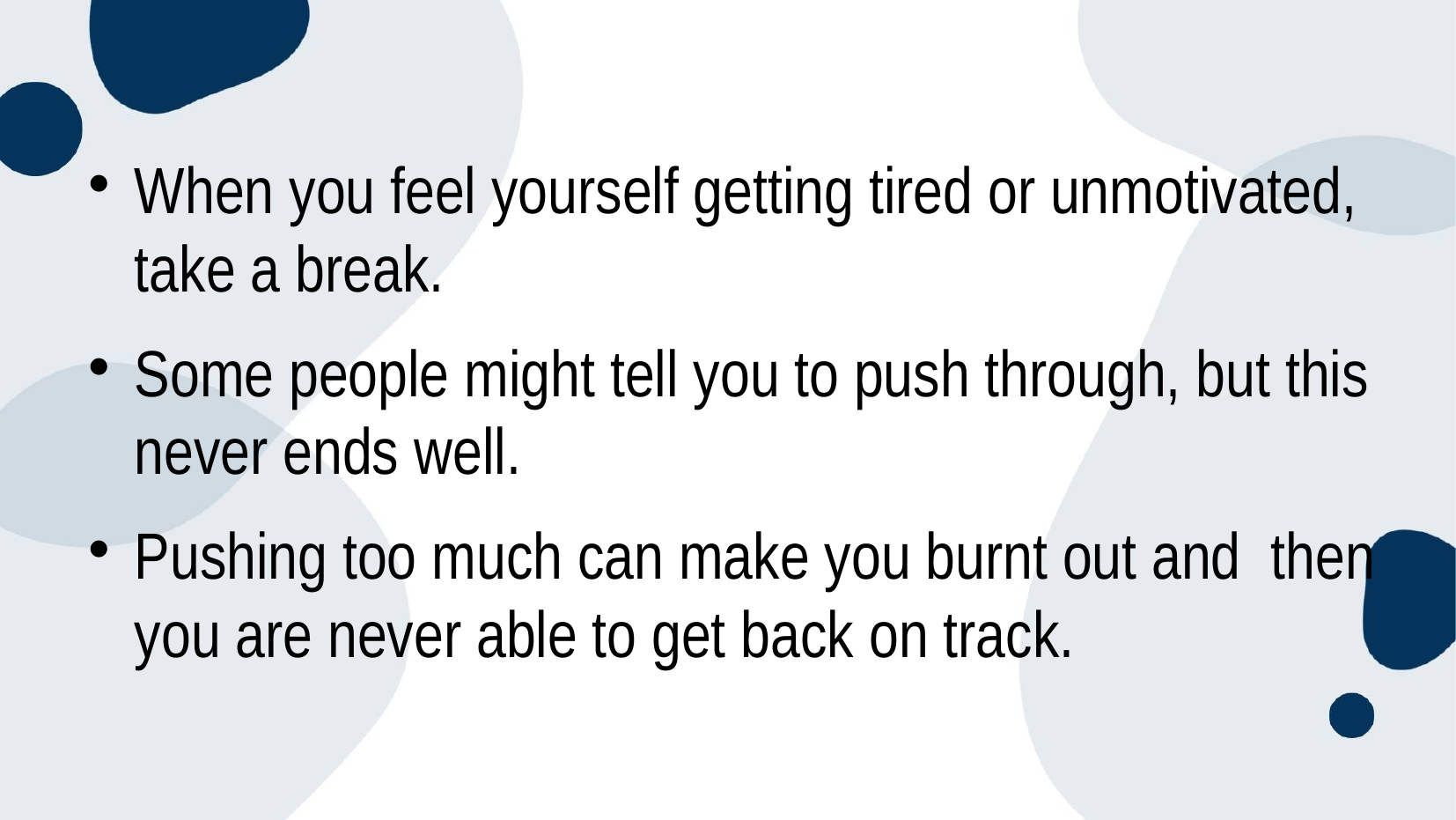

When you feel yourself getting tired or unmotivated, take a break.
Some people might tell you to push through, but this never ends well.
Pushing too much can make you burnt out and  then you are never able to get back on track.